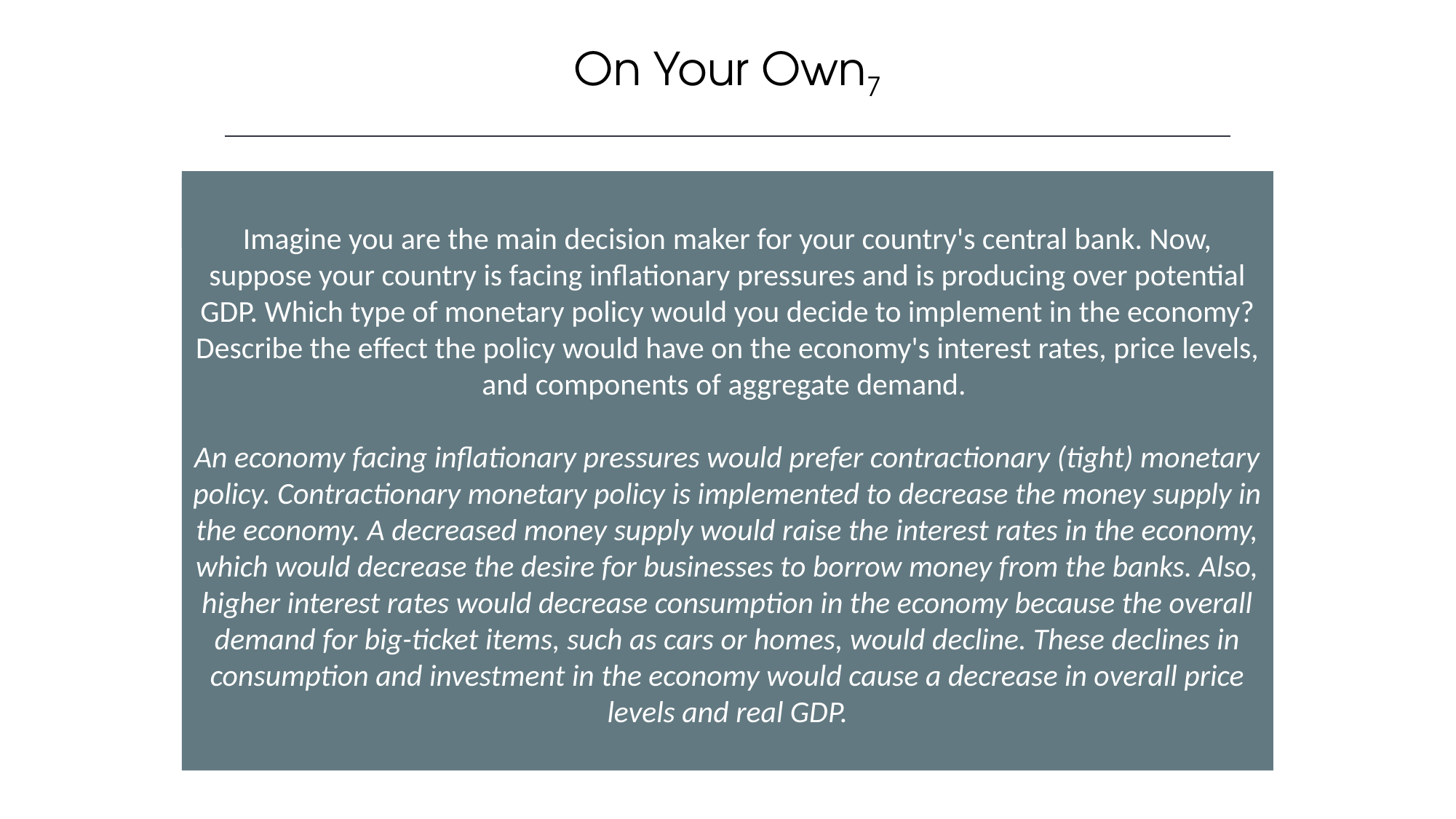

On Your Own7

Imagine you are the main decision maker for your country's central bank. Now, suppose your country is facing inflationary pressures and is producing over potential GDP. Which type of monetary policy would you decide to implement in the economy? Describe the effect the policy would have on the economy's interest rates, price levels, and components of aggregate demand.

An economy facing inflationary pressures would prefer contractionary (tight) monetary policy. Contractionary monetary policy is implemented to decrease the money supply in the economy. A decreased money supply would raise the interest rates in the economy, which would decrease the desire for businesses to borrow money from the banks. Also, higher interest rates would decrease consumption in the economy because the overall demand for big-ticket items, such as cars or homes, would decline. These declines in consumption and investment in the economy would cause a decrease in overall price levels and real GDP.